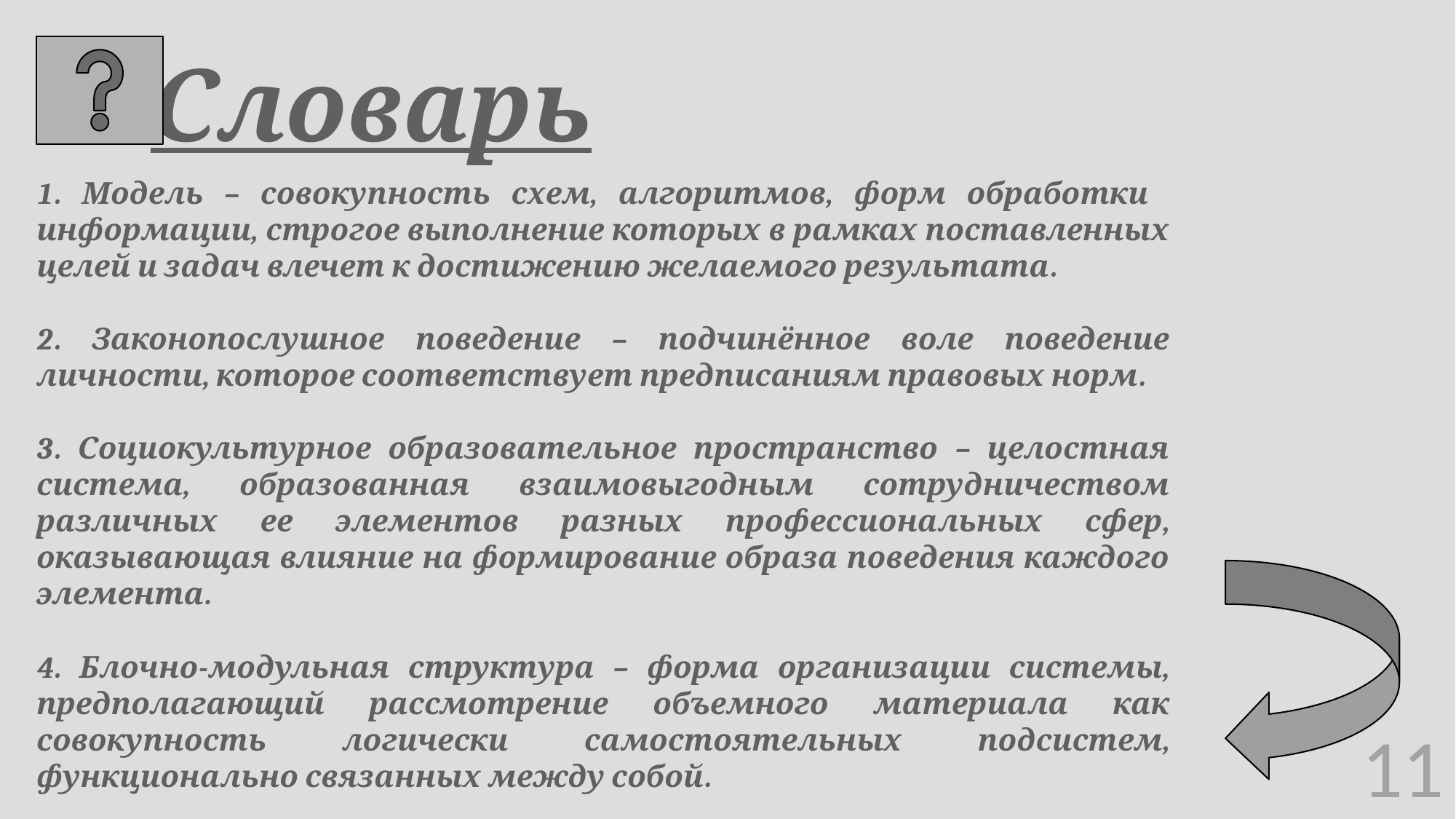

Словарь
1. Модель – совокупность схем, алгоритмов, форм обработки  информации, строгое выполнение которых в рамках поставленных целей и задач влечет к достижению желаемого результата.

2. Законопослушное поведение – подчинённое воле поведение личности, которое соответствует предписаниям правовых норм.

3. Социокультурное образовательное пространство – целостная система, образованная взаимовыгодным сотрудничеством различных ее элементов разных профессиональных сфер, оказывающая влияние на формирование образа поведения каждого элемента.

4. Блочно-модульная структура – форма организации системы, предполагающий рассмотрение объемного материала как совокупность логически самостоятельных подсистем, функционально связанных между собой.

11